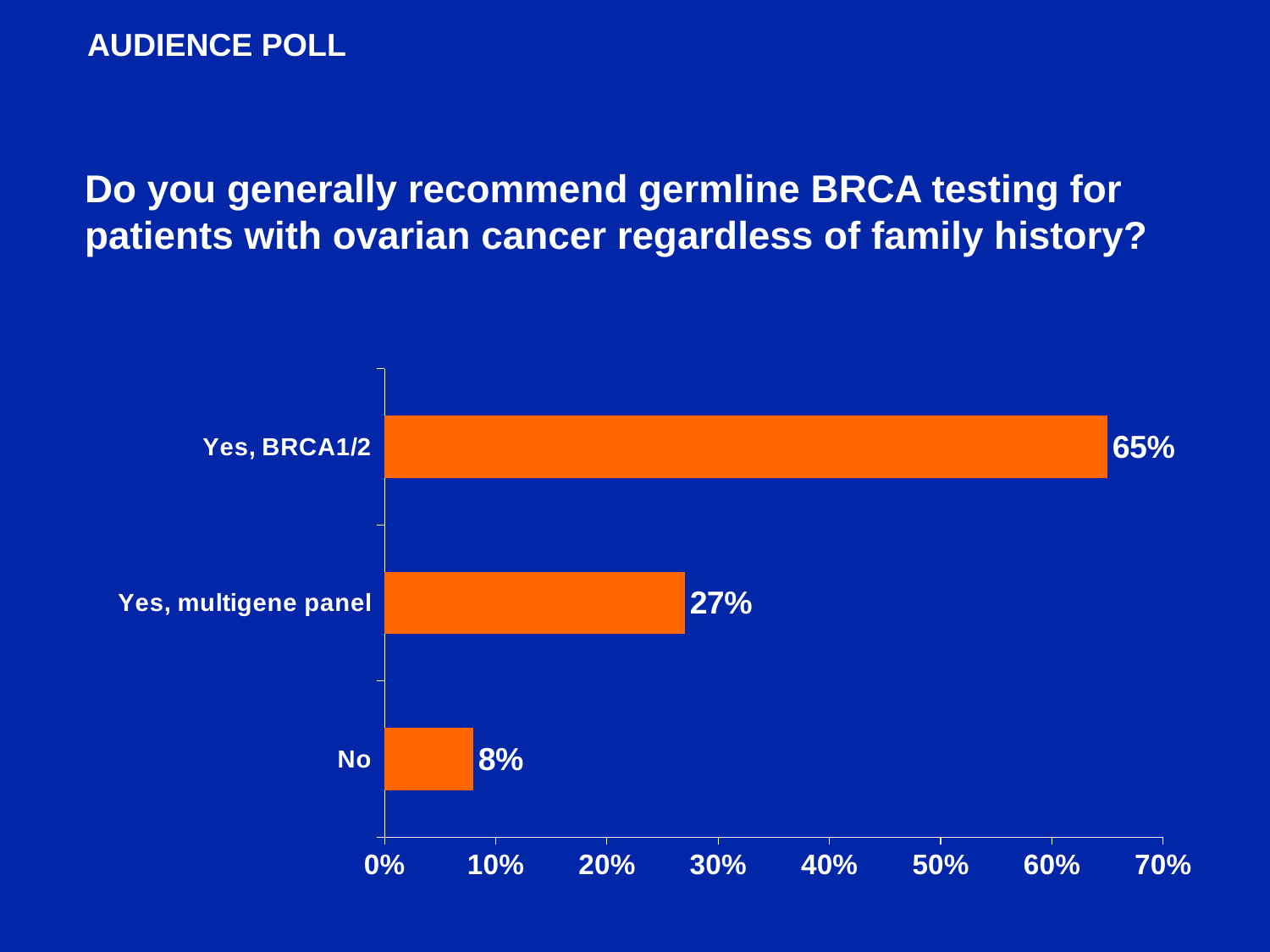

AUDIENCE POLL
Do you generally recommend germline BRCA testing for patients with ovarian cancer regardless of family history?

### Chart

| Category | Series 1 |
|---|---|
| No | 0.08 |
| Yes, multigene panel | 0.27 |
| Yes, BRCA1/2 | 0.65 |